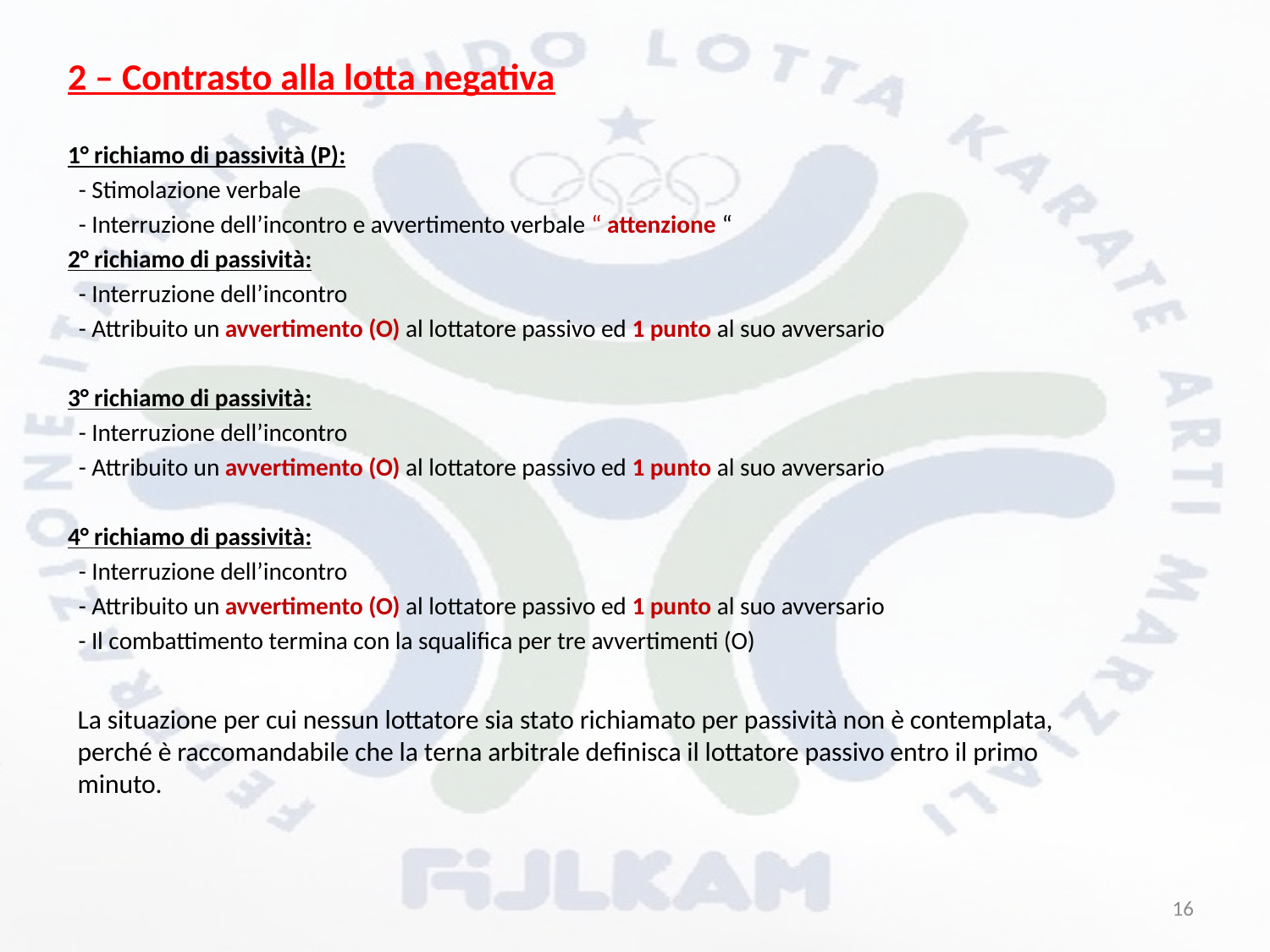

2 – Contrasto alla lotta negativa

1° richiamo di passività (P):
  - Stimolazione verbale
  - Interruzione dell’incontro e avvertimento verbale “ attenzione “
2° richiamo di passività:
  - Interruzione dell’incontro
  - Attribuito un avvertimento (O) al lottatore passivo ed 1 punto al suo avversario

3° richiamo di passività:
  - Interruzione dell’incontro
  - Attribuito un avvertimento (O) al lottatore passivo ed 1 punto al suo avversario

4° richiamo di passività:
  - Interruzione dell’incontro
  - Attribuito un avvertimento (O) al lottatore passivo ed 1 punto al suo avversario
- Il combattimento termina con la squalifica per tre avvertimenti (O)
La situazione per cui nessun lottatore sia stato richiamato per passività non è contemplata, perché è raccomandabile che la terna arbitrale definisca il lottatore passivo entro il primo minuto.
16